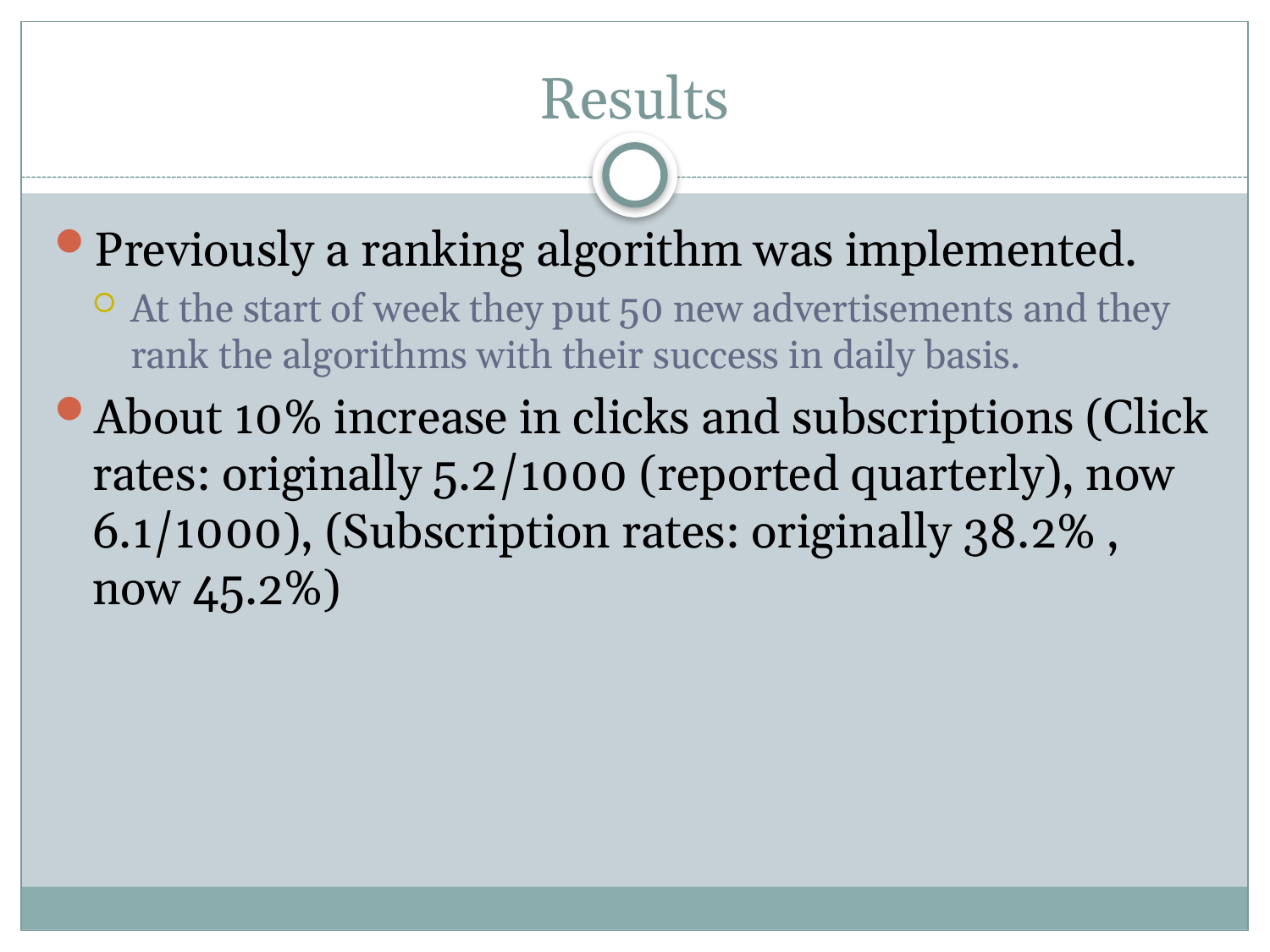

# Results
Previously a ranking algorithm was implemented.
At the start of week they put 50 new advertisements and they rank the algorithms with their success in daily basis.
About 10% increase in clicks and subscriptions (Click rates: originally 5.2/1000 (reported quarterly), now 6.1/1000), (Subscription rates: originally 38.2% , now 45.2%)